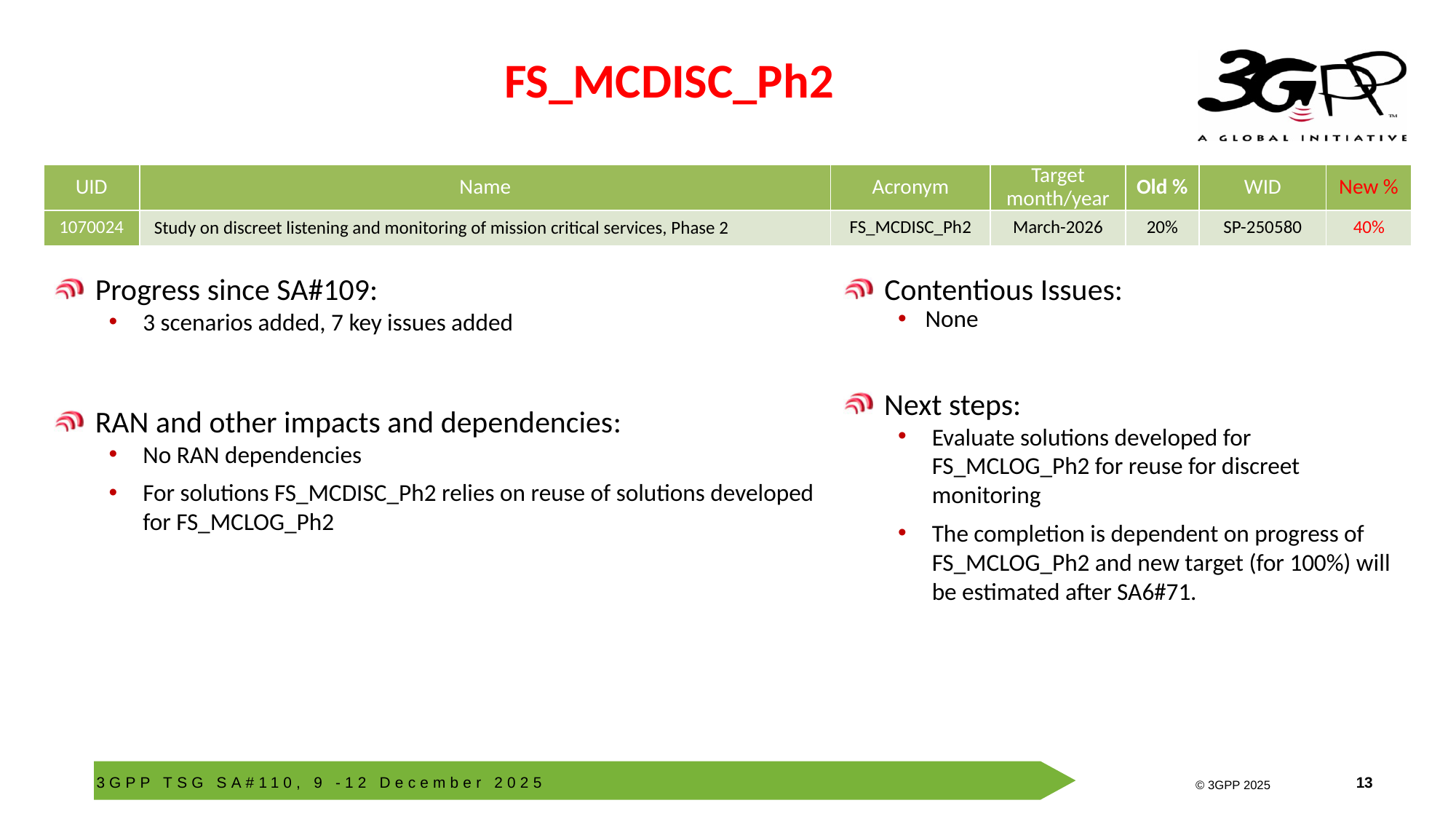

# FS_MCDISC_Ph2
| UID | Name | Acronym | Target month/year | Old % | WID | New % |
| --- | --- | --- | --- | --- | --- | --- |
| 1070024 | Study on discreet listening and monitoring of mission critical services, Phase 2 | FS\_MCDISC\_Ph2 | March-2026 | 20% | SP-250580 | 40% |
Progress since SA#109:
3 scenarios added, 7 key issues added

RAN and other impacts and dependencies:
No RAN dependencies
For solutions FS_MCDISC_Ph2 relies on reuse of solutions developed for FS_MCLOG_Ph2

Contentious Issues:
None

Next steps:
Evaluate solutions developed for FS_MCLOG_Ph2 for reuse for discreet monitoring
The completion is dependent on progress of FS_MCLOG_Ph2 and new target (for 100%) will be estimated after SA6#71.